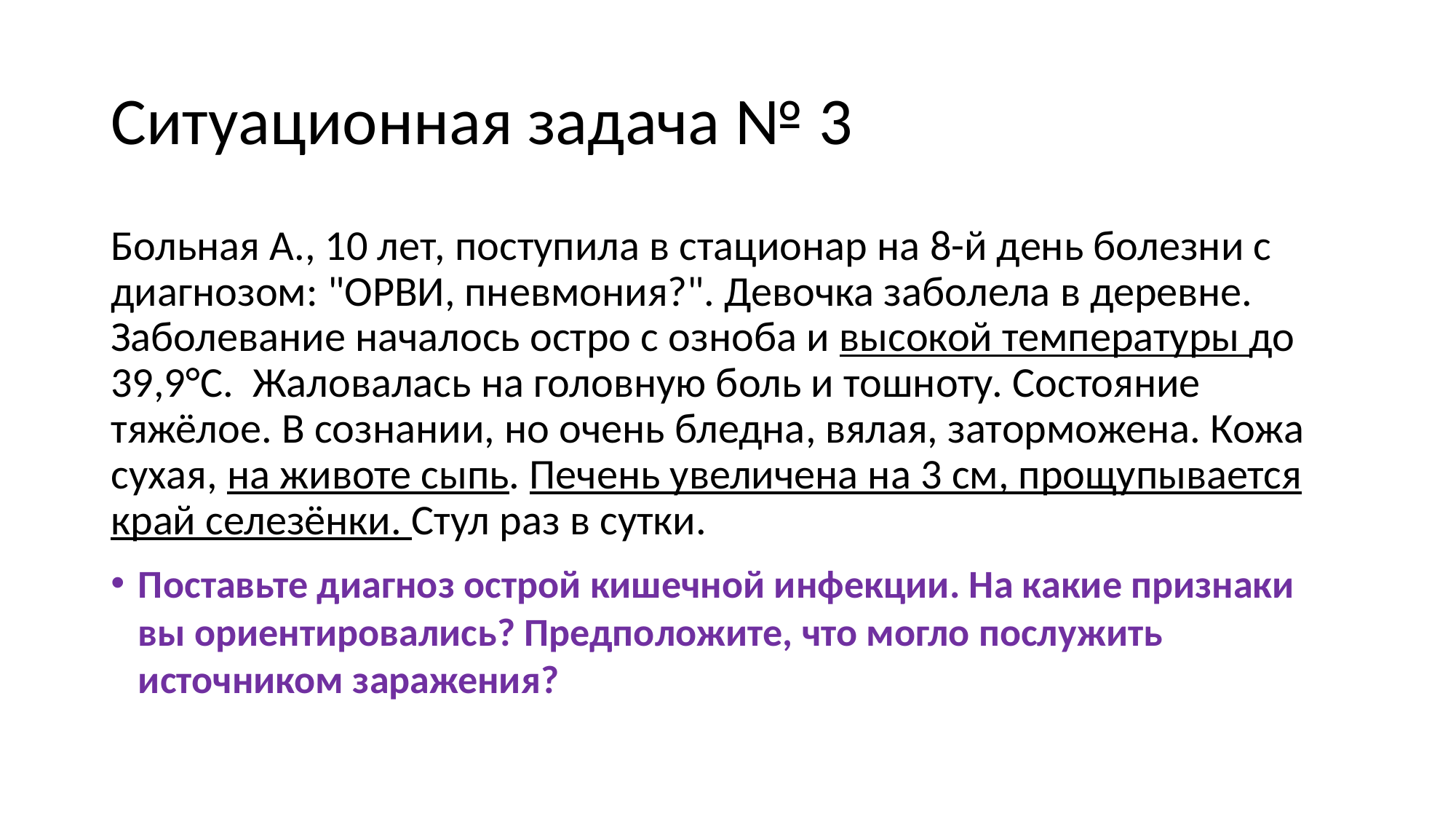

# Ситуационная задача № 3
Больная А., 10 лет, поступила в стационар на 8-й день болезни с диагнозом: "ОРВИ, пневмония?". Девочка заболела в деревне. Заболевание началось остро с озноба и высокой температуры до 39,9°С.  Жаловалась на головную боль и тошноту. Состояние тяжёлое. В сознании, но очень бледна, вялая, заторможена. Кожа сухая, на животе сыпь. Печень увеличена на 3 см, прощупывается край селезёнки. Стул раз в сутки.
Поставьте диагноз острой кишечной инфекции. На какие признаки вы ориентировались? Предположите, что могло послужить источником заражения?